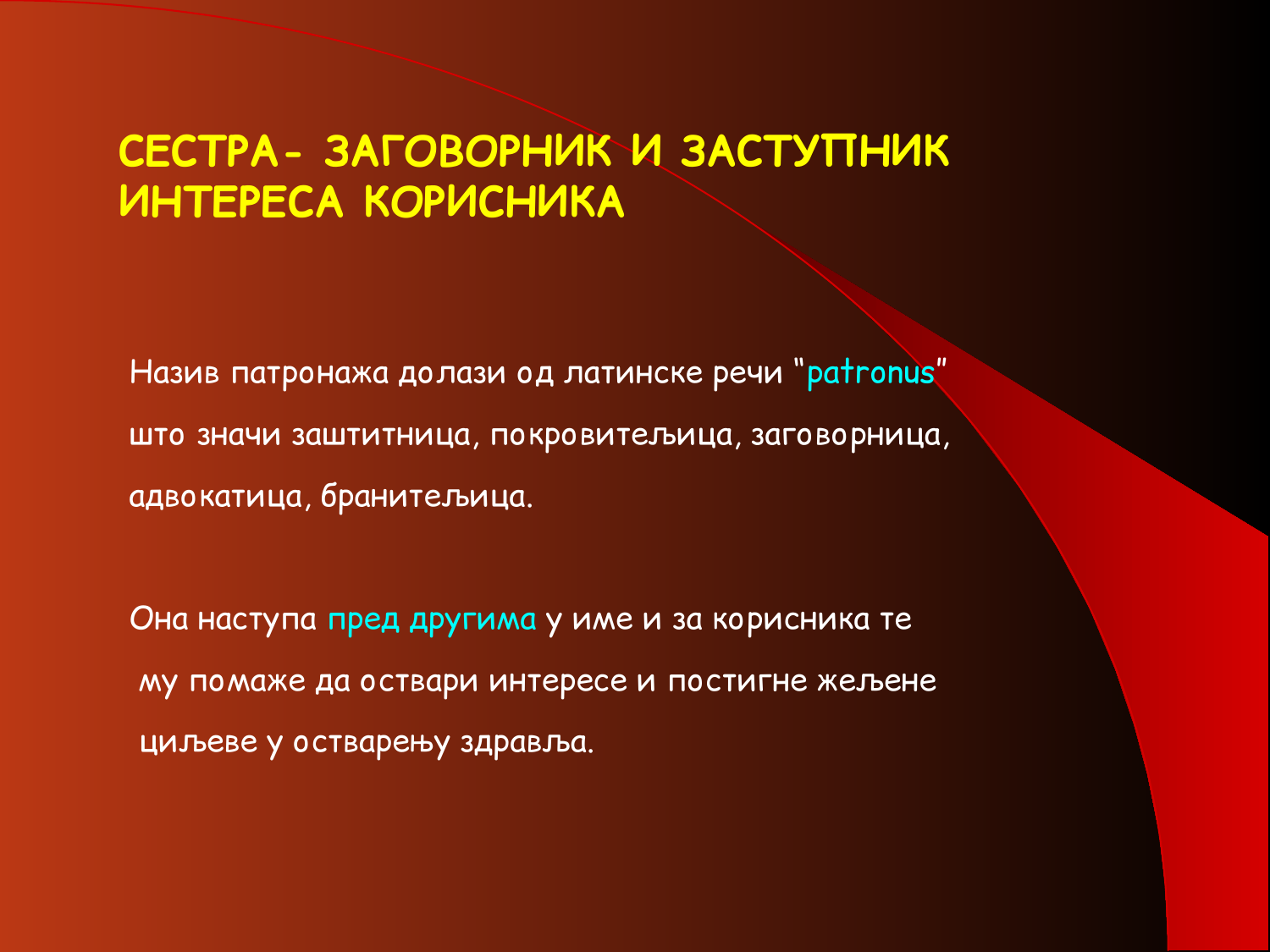

# СЕСТРА- ЗАГОВОРНИК И ЗАСТУПНИК ИНТЕРЕСА КОРИСНИКА
Назив патронажа долази од латинске речи “patronus”
што значи заштитница, покровитељица, заговорница,
адвокатица, бранитељица.

Она наступа пред другима у име и за корисника те
 му помаже да оствари интересе и постигне жељене
 циљеве у остварењу здравља.